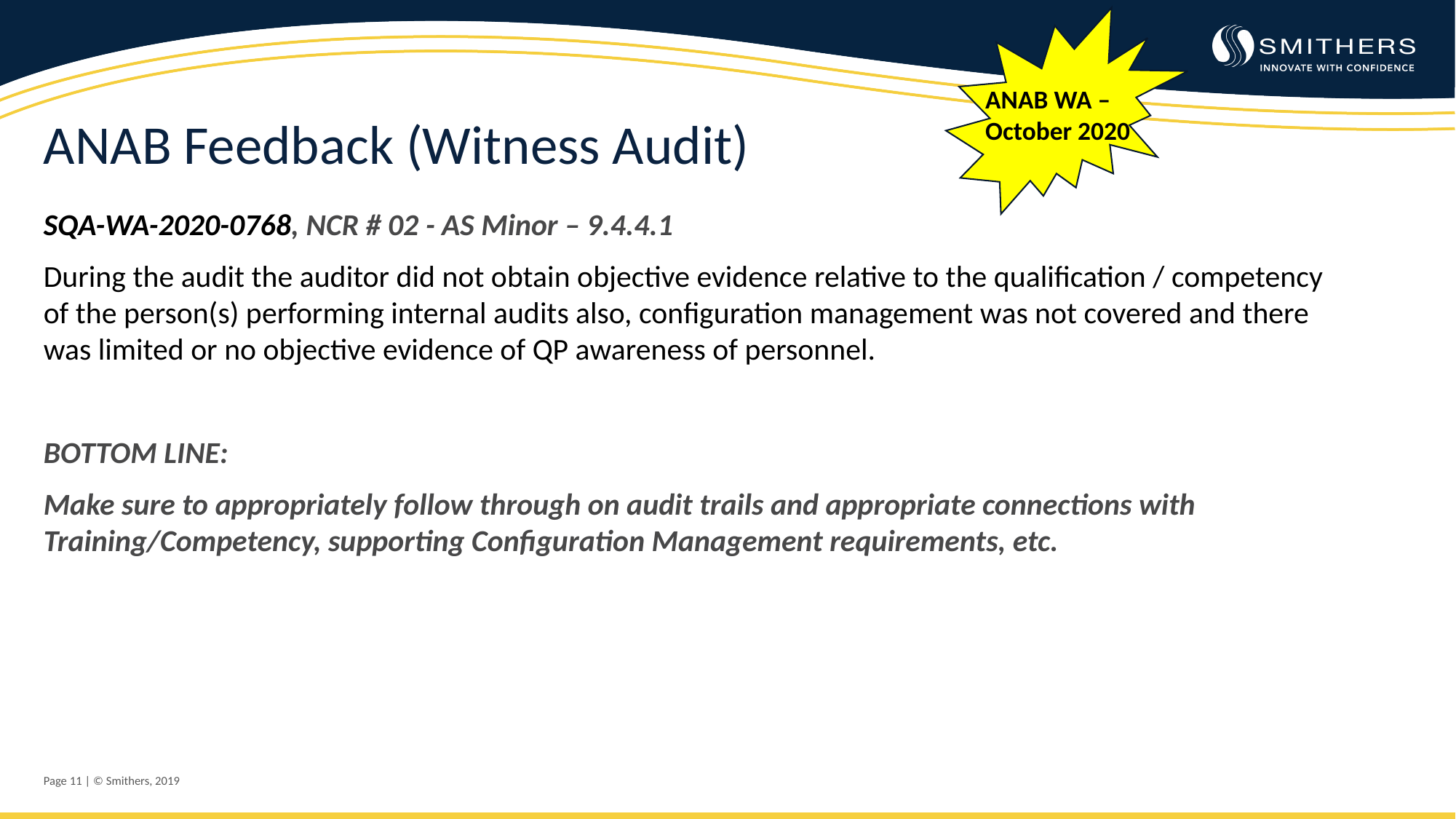

ANAB WA – October 2020
ANAB Feedback (Witness Audit)
SQA-WA-2020-0768, NCR # 02 - AS Minor – 9.4.4.1
During the audit the auditor did not obtain objective evidence relative to the qualification / competency of the person(s) performing internal audits also, configuration management was not covered and there was limited or no objective evidence of QP awareness of personnel.

BOTTOM LINE:
Make sure to appropriately follow through on audit trails and appropriate connections with Training/Competency, supporting Configuration Management requirements, etc.

Page 11 | © Smithers, 2019